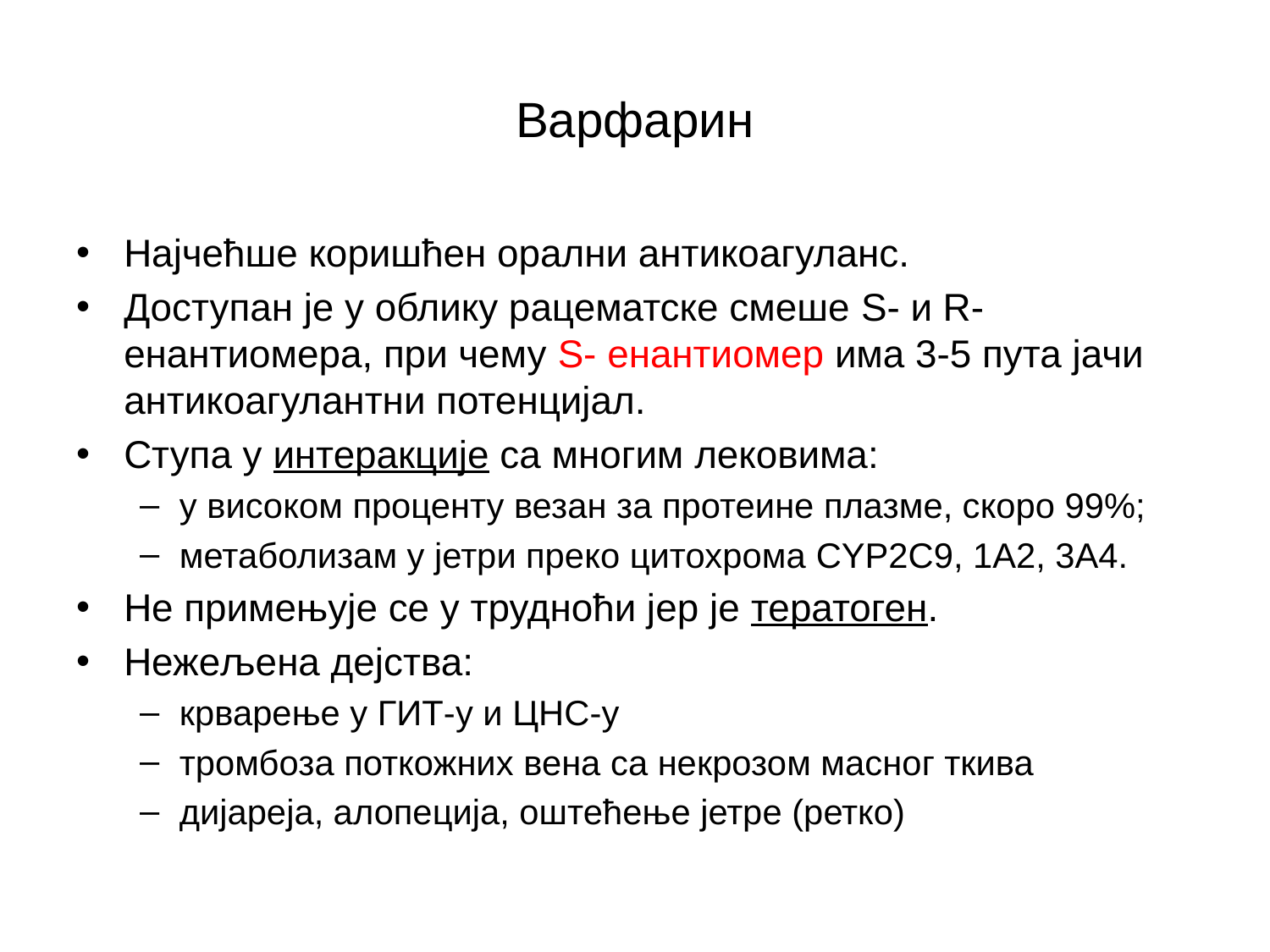

# Варфарин
Најчећше коришћен орални антикоагуланс.
Доступан је у облику рацематске смеше S- и R-енантиомера, при чему S- енантиомер има 3-5 пута јачи антикоагулантни потенцијал.
Ступа у интеракције са многим лековима:
у високом проценту везан за протеине плазме, скоро 99%;
метаболизам у јетри преко цитохрома CYP2C9, 1A2, 3A4.
Не примењује се у трудноћи јер је тератоген.
Нежељена дејства:
крварење у ГИТ-у и ЦНС-у
тромбоза поткожних вена са некрозом масног ткива
дијареја, алопеција, оштећење јетре (ретко)